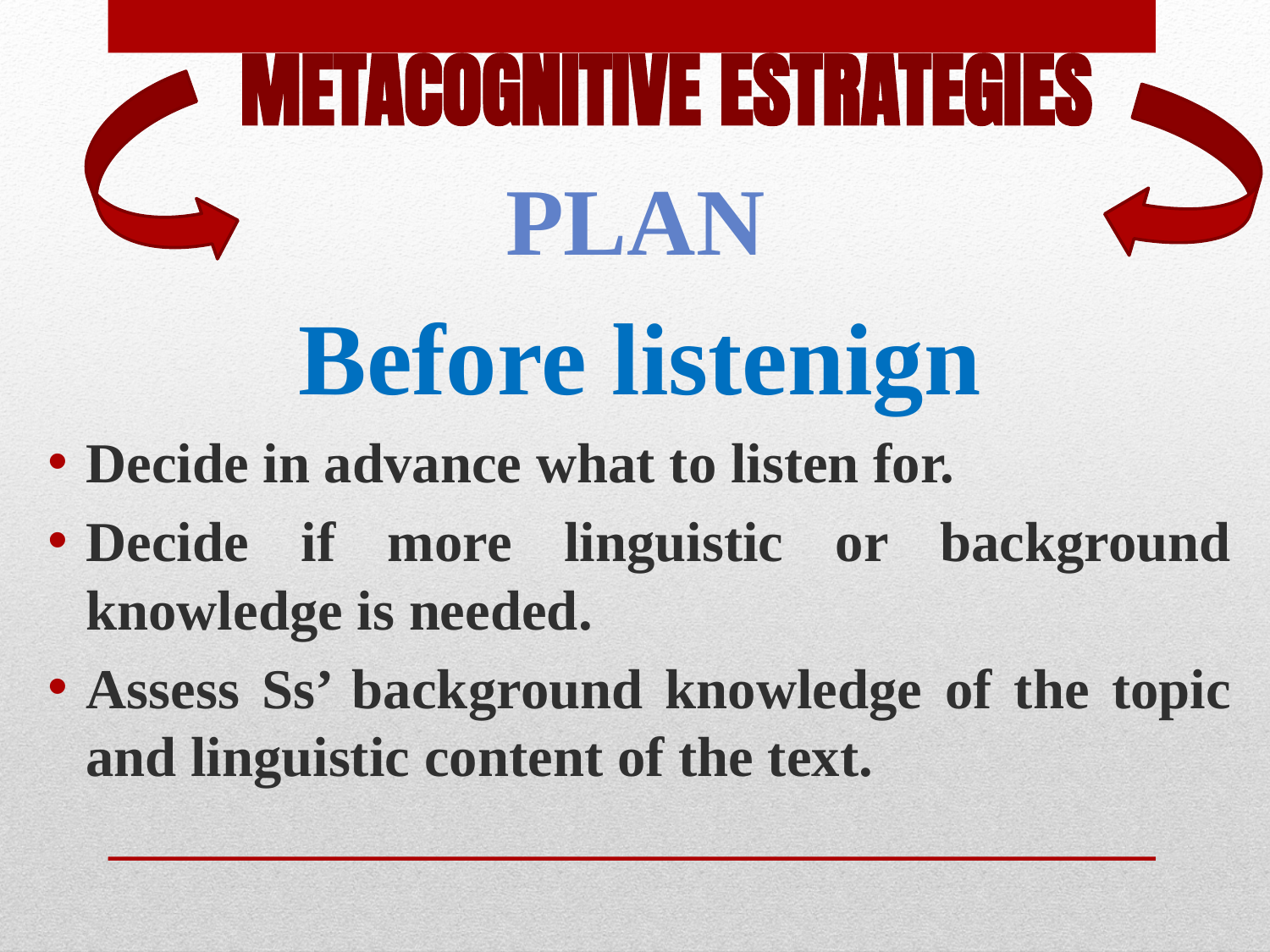

# METACOGNITIVE ESTRATEGIES

PLAN
Before listenign
Decide in advance what to listen for.
Decide if more linguistic or background knowledge is needed.
Assess Ss’ background knowledge of the topic and linguistic content of the text.